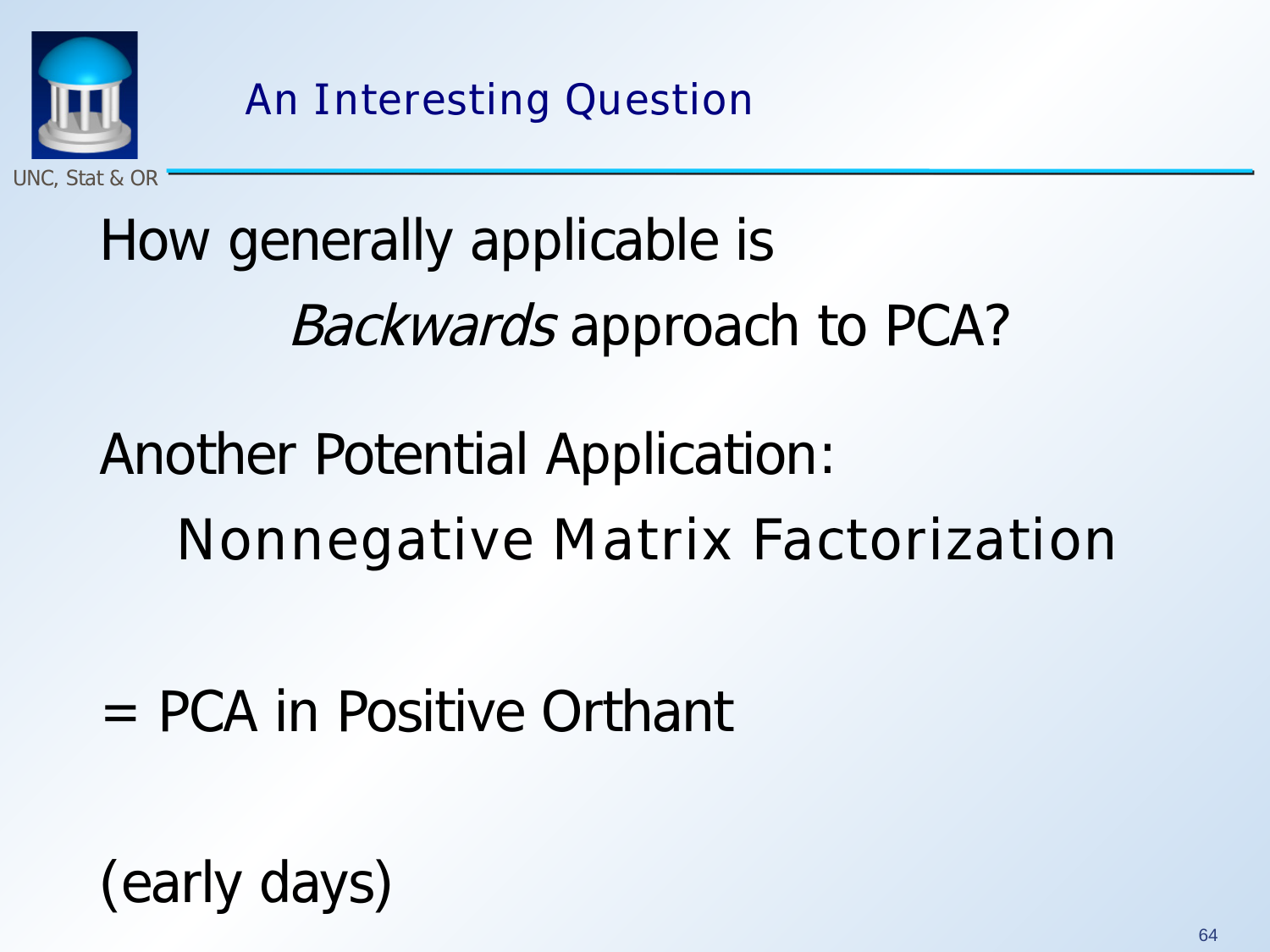

# An Interesting Question
How generally applicable is
Backwards approach to PCA?

Another Potential Application:
Nonnegative Matrix Factorization

= PCA in Positive Orthant

(early days)